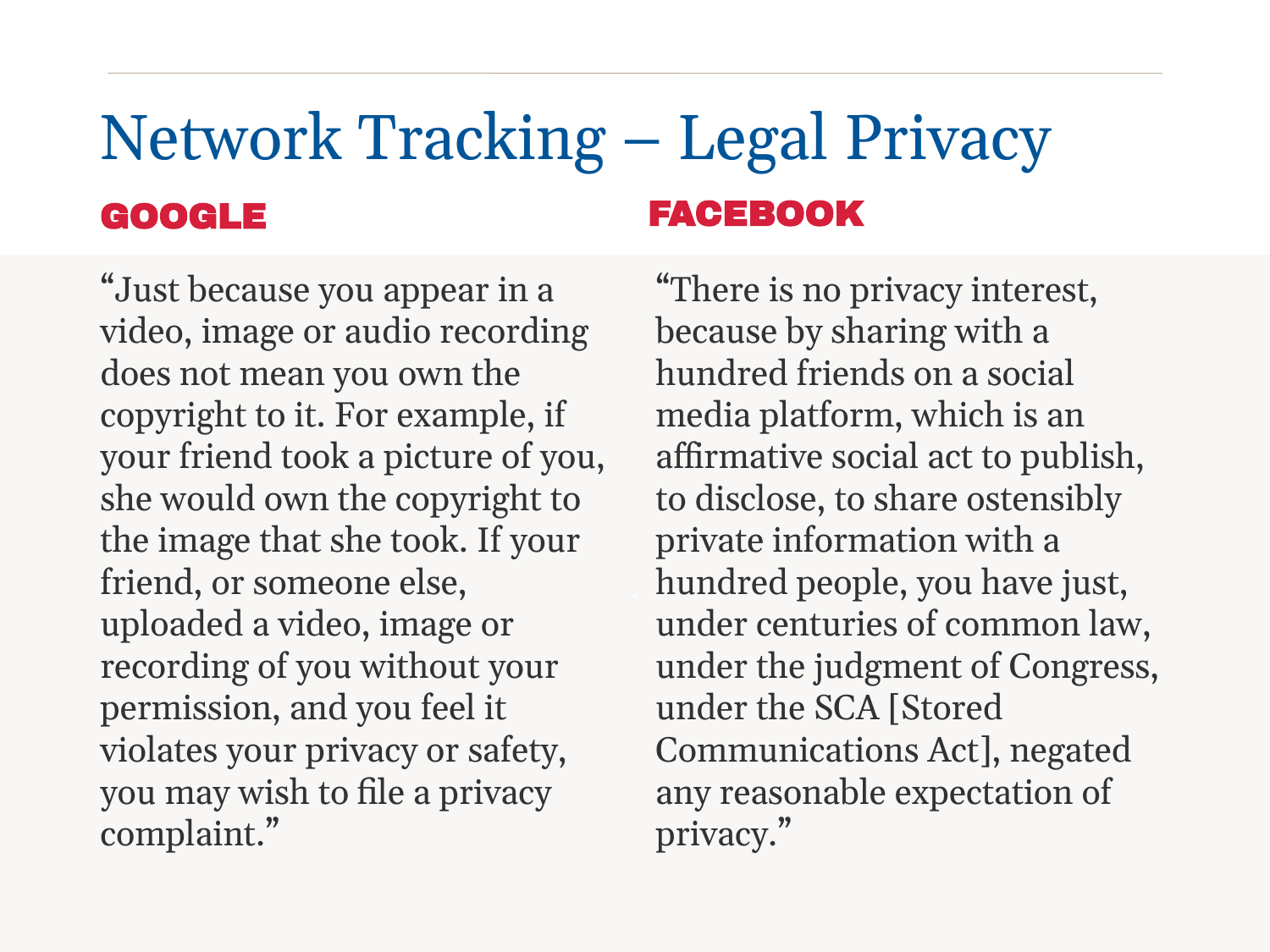

# Network Tracking – Legal Privacy
FACEBOOK
Google
“Just because you appear in a video, image or audio recording does not mean you own the copyright to it. For example, if your friend took a picture of you, she would own the copyright to the image that she took. If your friend, or someone else, uploaded a video, image or recording of you without your permission, and you feel it violates your privacy or safety, you may wish to file a privacy complaint.”

“There is no privacy interest, because by sharing with a hundred friends on a social media platform, which is an affirmative social act to publish, to disclose, to share ostensibly private information with a hundred people, you have just, under centuries of common law, under the judgment of Congress, under the SCA [Stored Communications Act], negated any reasonable expectation of privacy.”